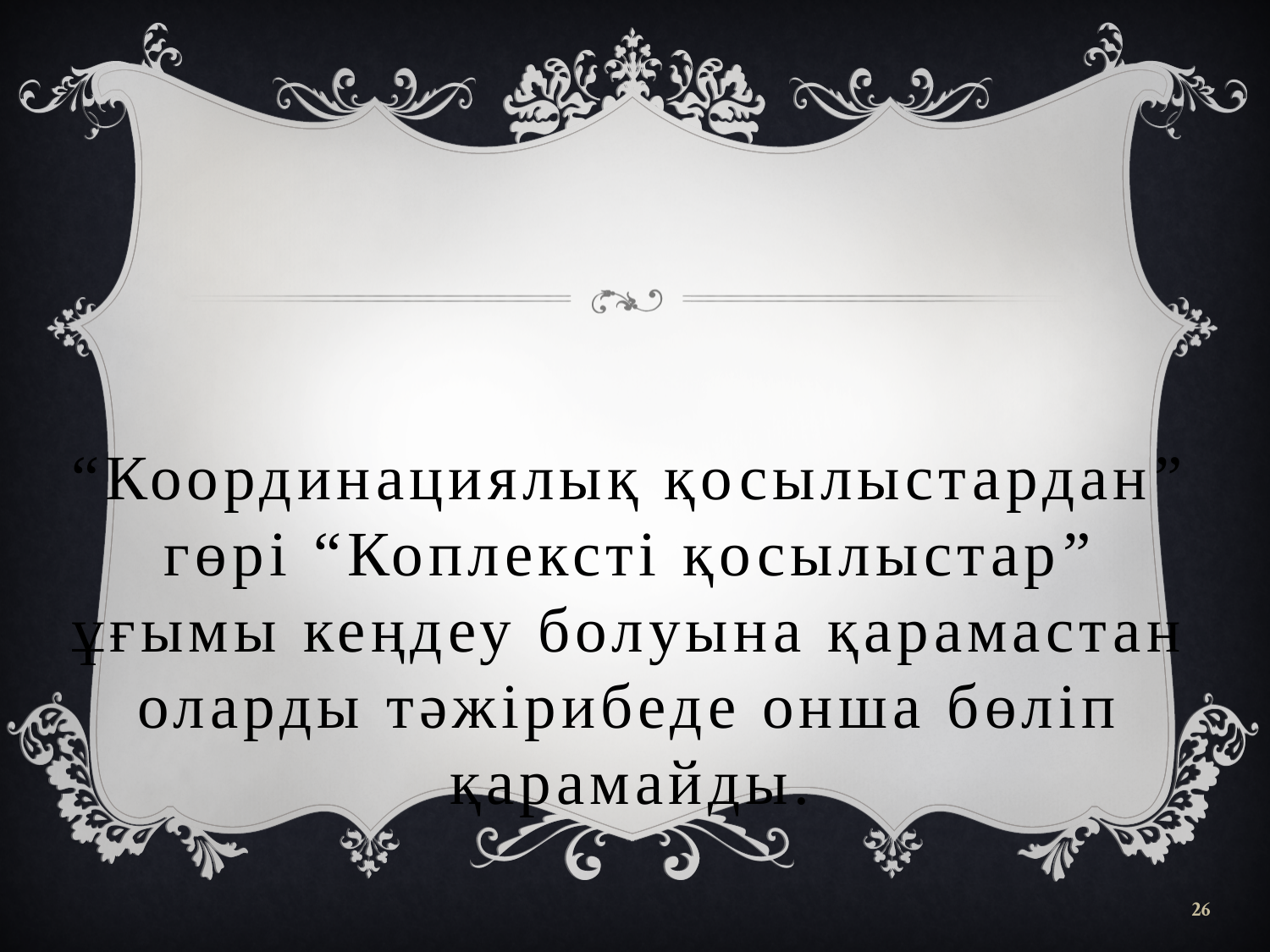

“Координациялық қосылыстардан” гөрі “Коплексті қосылыстар” ұғымы кеңдеу болуына қарамастан оларды тәжірибеде онша бөліп қарамайды.

26